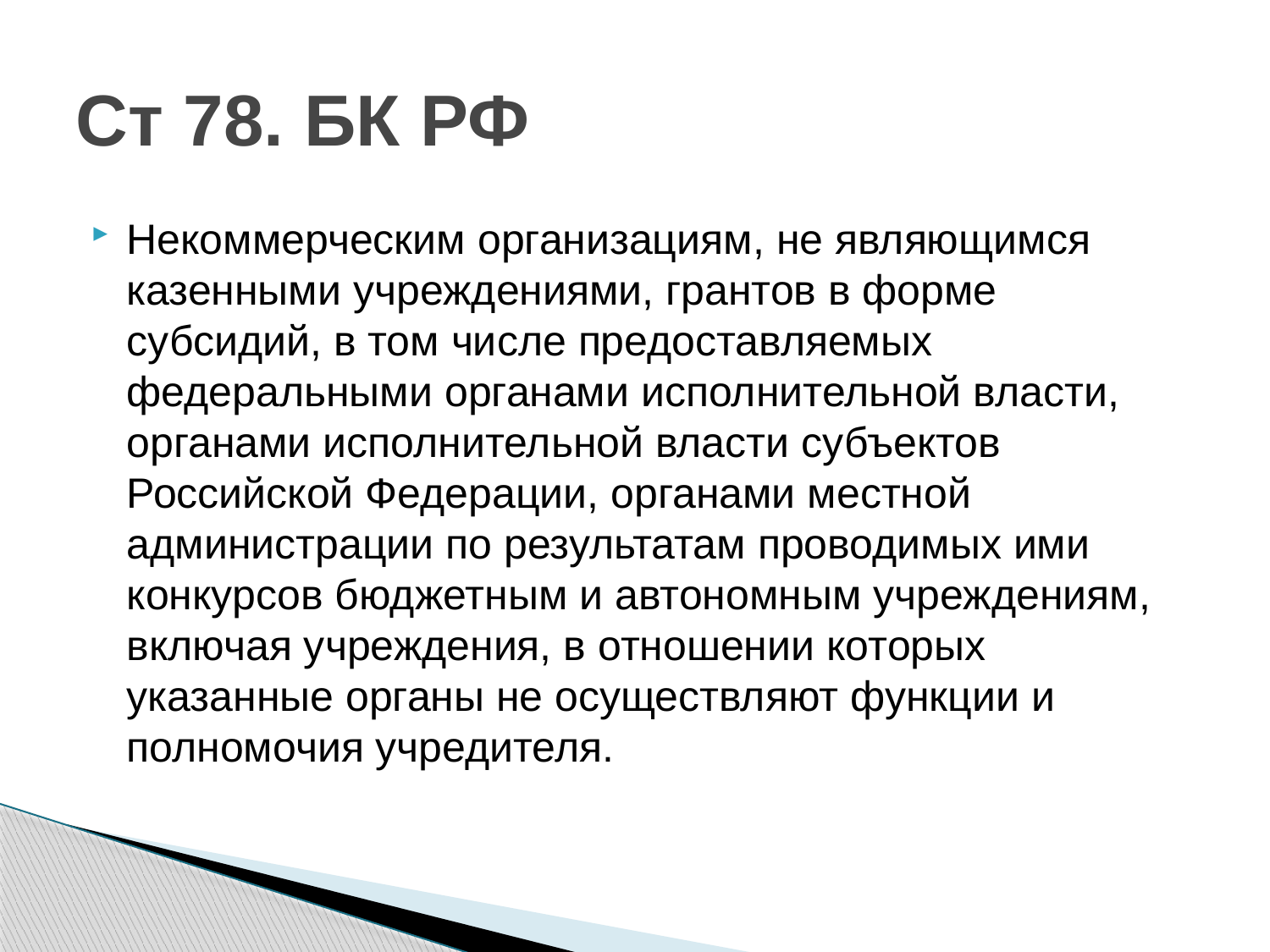

# Ст 78. БК РФ
Некоммерческим организациям, не являющимся казенными учреждениями, грантов в форме субсидий, в том числе предоставляемых федеральными органами исполнительной власти, органами исполнительной власти субъектов Российской Федерации, органами местной администрации по результатам проводимых ими конкурсов бюджетным и автономным учреждениям, включая учреждения, в отношении которых указанные органы не осуществляют функции и полномочия учредителя.